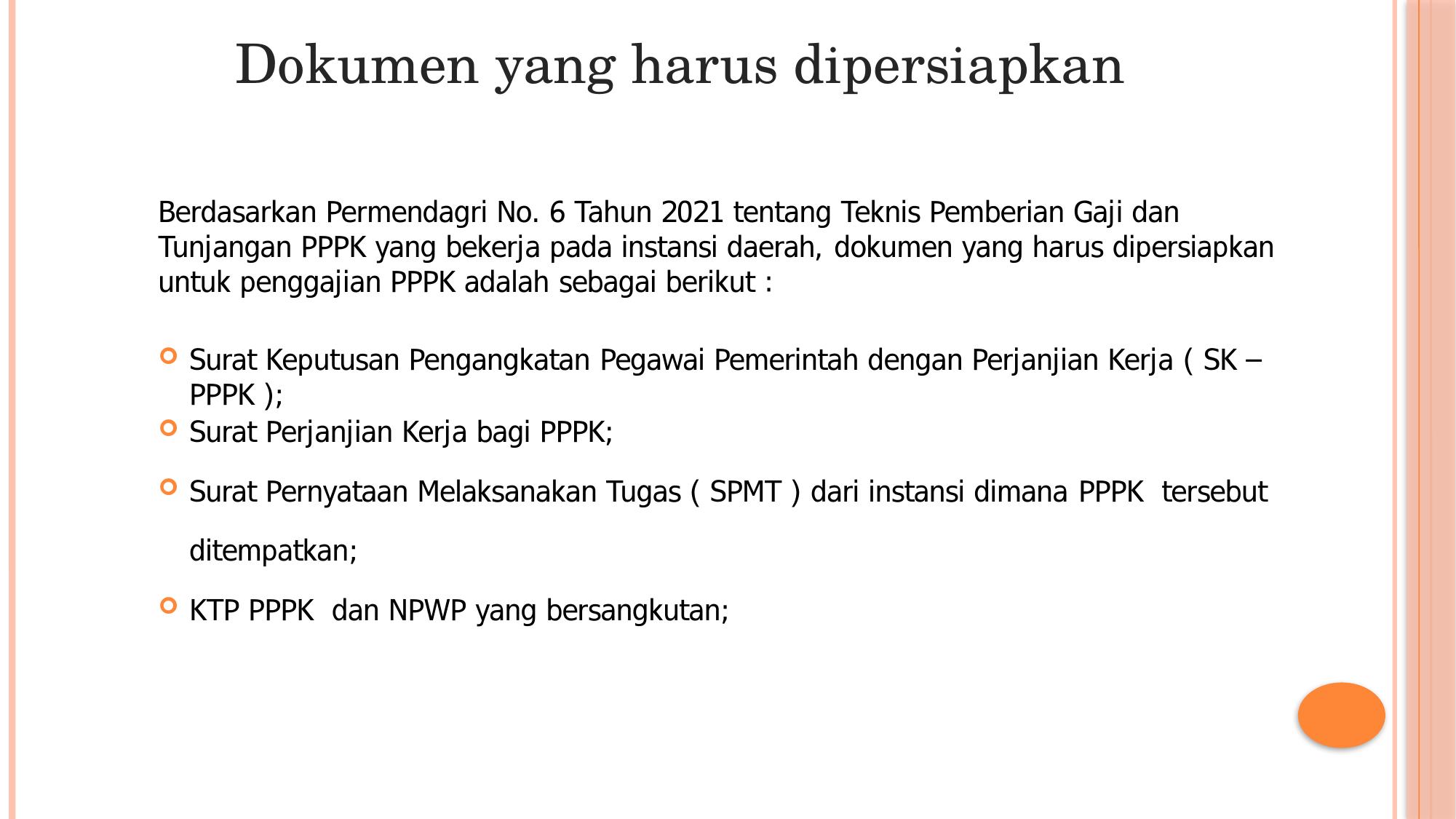

Dokumen yang harus dipersiapkan
Berdasarkan Permendagri No. 6 Tahun 2021 tentang Teknis Pemberian Gaji dan Tunjangan PPPK yang bekerja pada instansi daerah, dokumen yang harus dipersiapkan untuk penggajian PPPK adalah sebagai berikut :

Surat Keputusan Pengangkatan Pegawai Pemerintah dengan Perjanjian Kerja ( SK – PPPK );
Surat Perjanjian Kerja bagi PPPK;
Surat Pernyataan Melaksanakan Tugas ( SPMT ) dari instansi dimana PPPK  tersebut  ditempatkan;
KTP PPPK  dan NPWP yang bersangkutan;